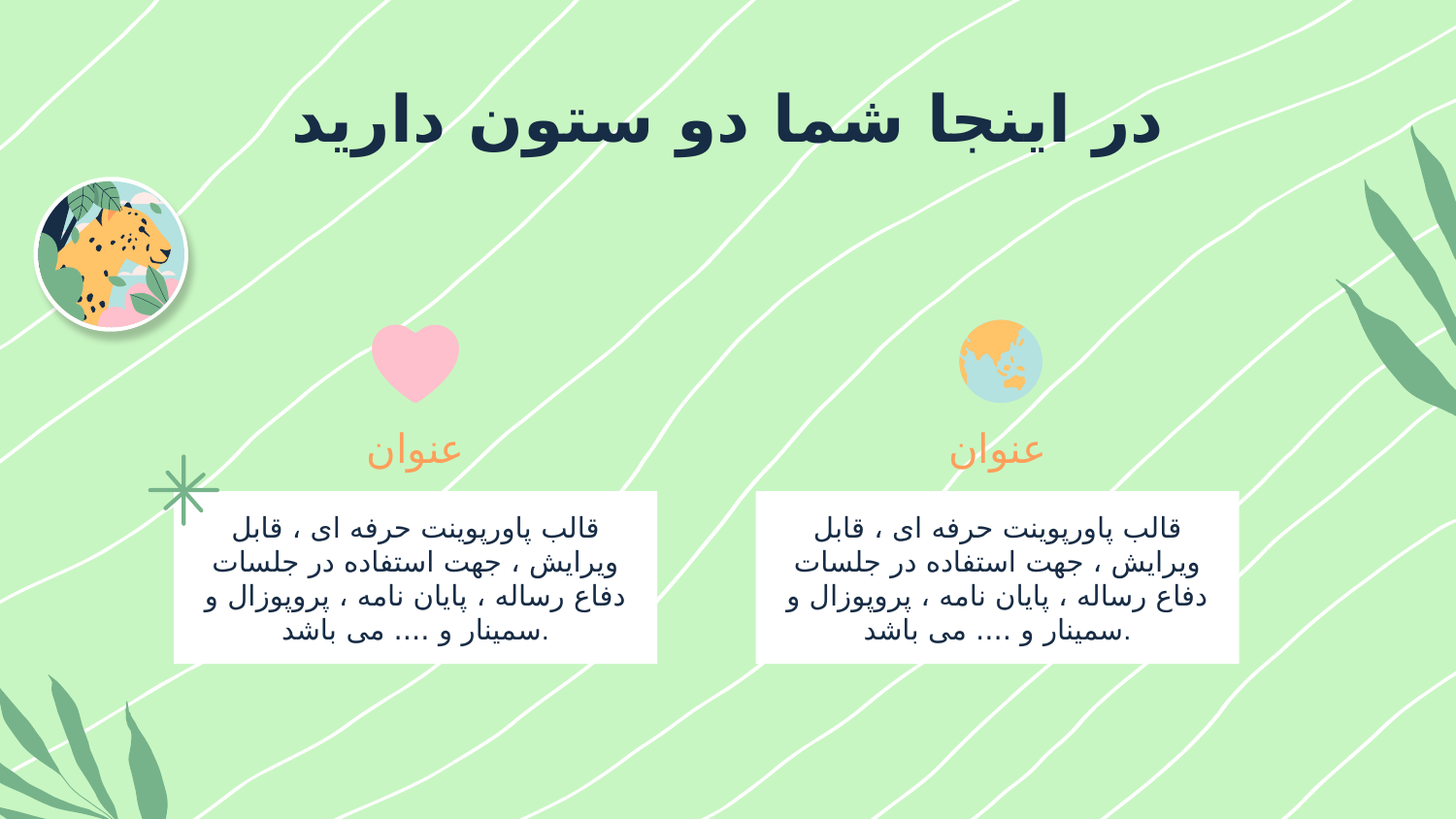

# در اینجا شما دو ستون دارید

عنوان
عنوان

قالب پاورپوينت حرفه ای ، قابل ویرایش ، جهت استفاده در جلسات دفاع رساله ، پایان نامه ، پروپوزال و سمینار و .... می باشد.
قالب پاورپوينت حرفه ای ، قابل ویرایش ، جهت استفاده در جلسات دفاع رساله ، پایان نامه ، پروپوزال و سمینار و .... می باشد.